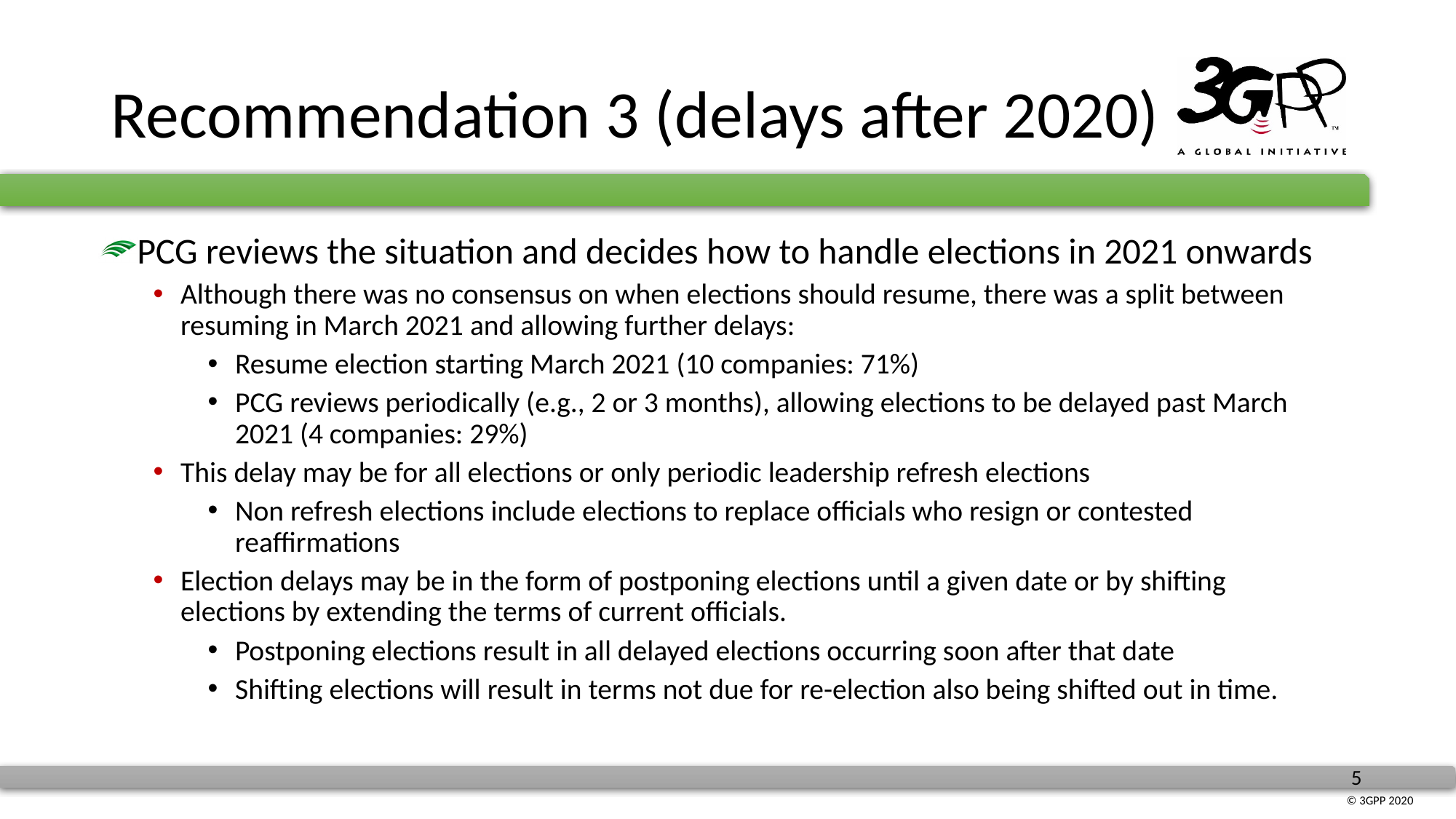

# Recommendation 3 (delays after 2020)
PCG reviews the situation and decides how to handle elections in 2021 onwards
Although there was no consensus on when elections should resume, there was a split between resuming in March 2021 and allowing further delays:
Resume election starting March 2021 (10 companies: 71%)
PCG reviews periodically (e.g., 2 or 3 months), allowing elections to be delayed past March 2021 (4 companies: 29%)
This delay may be for all elections or only periodic leadership refresh elections
Non refresh elections include elections to replace officials who resign or contested reaffirmations
Election delays may be in the form of postponing elections until a given date or by shifting elections by extending the terms of current officials.
Postponing elections result in all delayed elections occurring soon after that date
Shifting elections will result in terms not due for re-election also being shifted out in time.